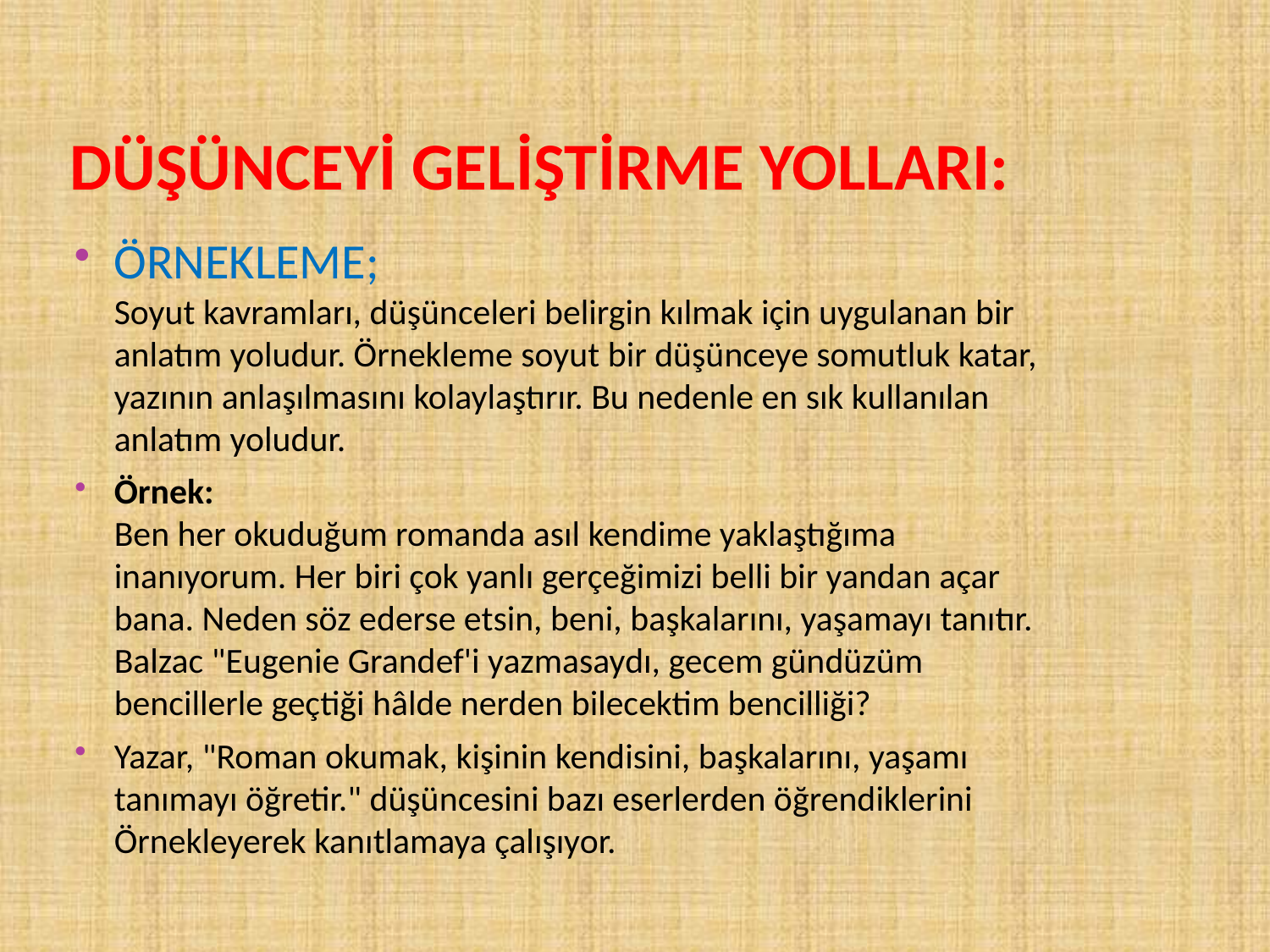

# DÜŞÜNCEYİ GELİŞTİRME YOLLARI:
ÖRNEKLEME;
Soyut kavramları, düşünceleri belirgin kılmak için uygulanan bir anlatım yoludur. Örnekleme soyut bir düşünceye somutluk katar, yazının anlaşılmasını kolaylaştırır. Bu nedenle en sık kullanılan anlatım yoludur.
Örnek: 
Ben her okuduğum romanda asıl kendime yaklaştığıma inanıyorum. Her biri çok yanlı gerçeğimizi belli bir yandan açar bana. Neden söz ederse etsin, beni, başkalarını, yaşamayı tanıtır. Balzac "Eugenie Grandef'i yazmasaydı, gecem gündüzüm bencillerle geçtiği hâlde nerden bilecektim bencilliği?
Yazar, "Roman okumak, kişinin kendisini, başkalarını, yaşamı tanımayı öğretir." düşüncesini bazı eserlerden öğrendiklerini Örnekleyerek kanıtlamaya çalışıyor.